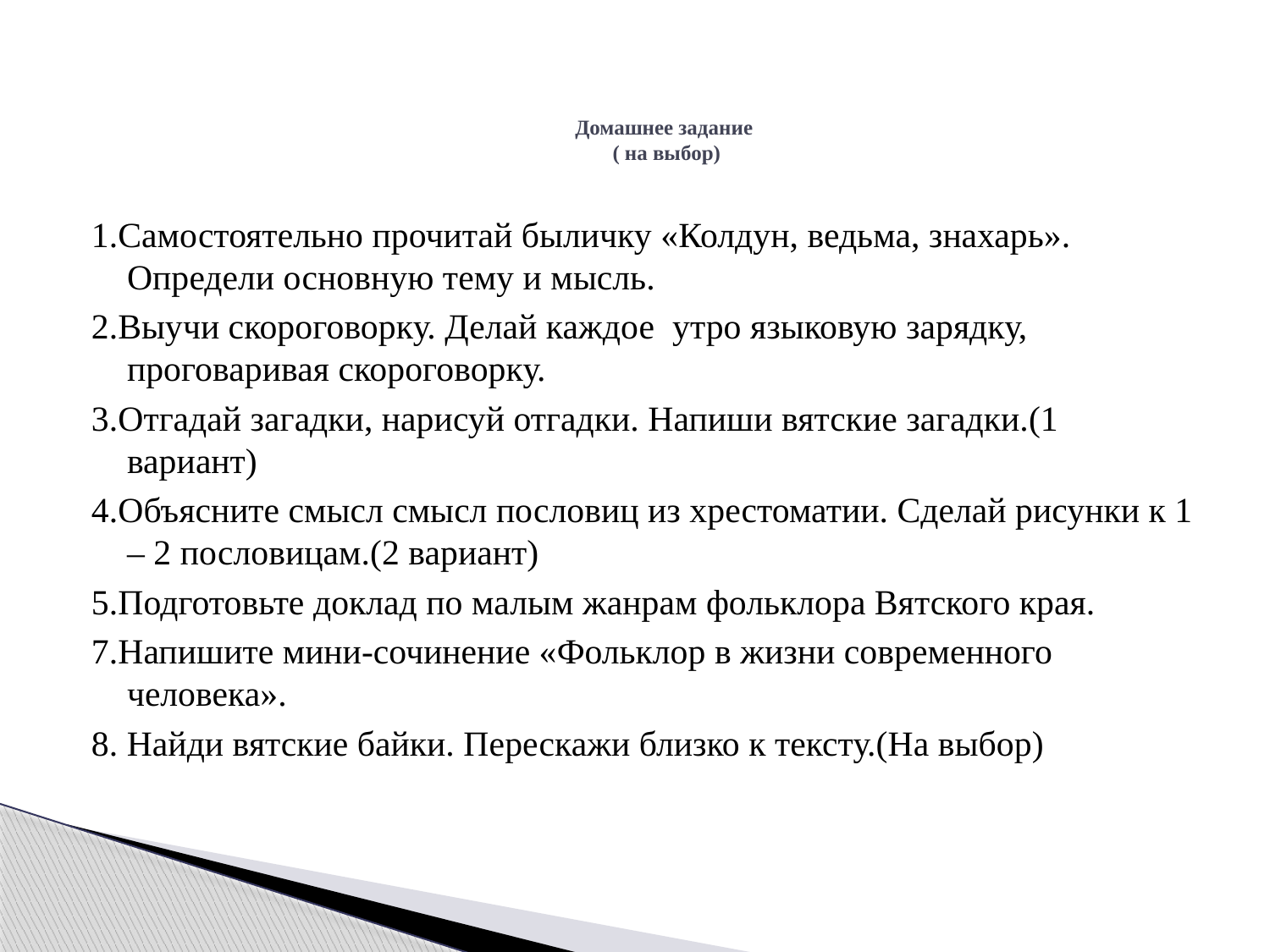

# Домашнее задание ( на выбор)
1.Самостоятельно прочитай быличку «Колдун, ведьма, знахарь». Определи основную тему и мысль.
2.Выучи скороговорку. Делай каждое  утро языковую зарядку, проговаривая скороговорку.
3.Отгадай загадки, нарисуй отгадки. Напиши вятские загадки.(1 вариант)
4.Объясните смысл смысл пословиц из хрестоматии. Сделай рисунки к 1 – 2 пословицам.(2 вариант)
5.Подготовьте доклад по малым жанрам фольклора Вятского края.
7.Напишите мини-сочинение «Фольклор в жизни современного человека».
8. Найди вятские байки. Перескажи близко к тексту.(На выбор)